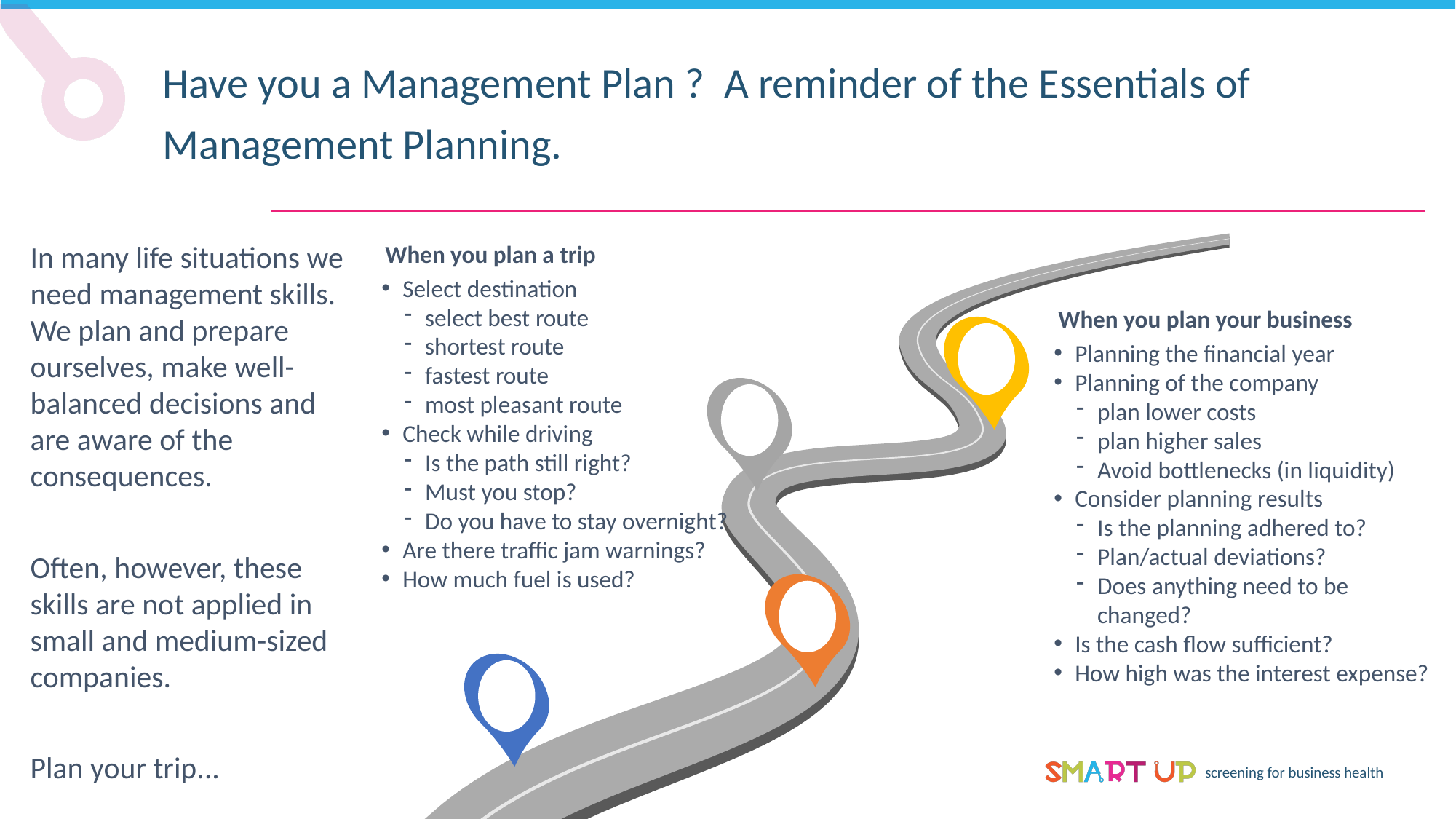

Have you a Management Plan ?  A reminder of the Essentials of  Management Planning.
When you plan a trip
In many life situations we need management skills. We plan and prepare ourselves, make well-balanced decisions and are aware of the consequences.

Often, however, these skills are not applied in small and medium-sized companies.

Plan your trip...

Select destination
select best route
shortest route
fastest route
most pleasant route
Check while driving
Is the path still right?
Must you stop?
Do you have to stay overnight?
Are there traffic jam warnings?
How much fuel is used?
When you plan your business
Planning the financial year
Planning of the company
plan lower costs
plan higher sales
Avoid bottlenecks (in liquidity)
Consider planning results
Is the planning adhered to?
Plan/actual deviations?
Does anything need to be
changed?
Is the cash flow sufficient?
How high was the interest expense?